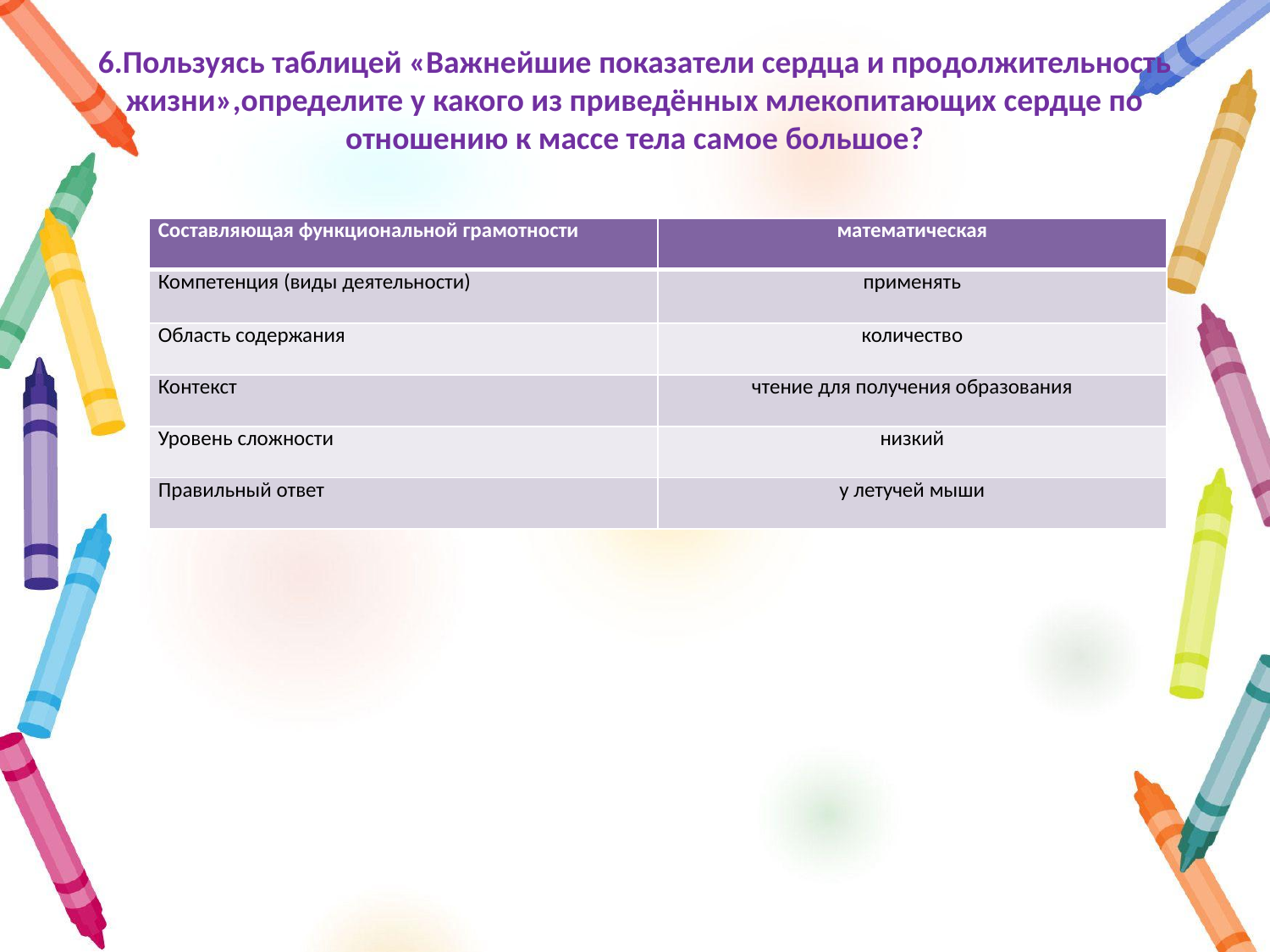

# 6.Пользуясь таблицей «Важнейшие показатели сердца и продолжительность жизни»,определите у какого из приведённых млекопитающих сердце по отношению к массе тела самое большое?
| Составляющая функциональной грамотности | математическая |
| --- | --- |
| Компетенция (виды деятельности) | применять |
| Область содержания | количество |
| Контекст | чтение для получения образования |
| Уровень сложности | низкий |
| Правильный ответ | у летучей мыши |